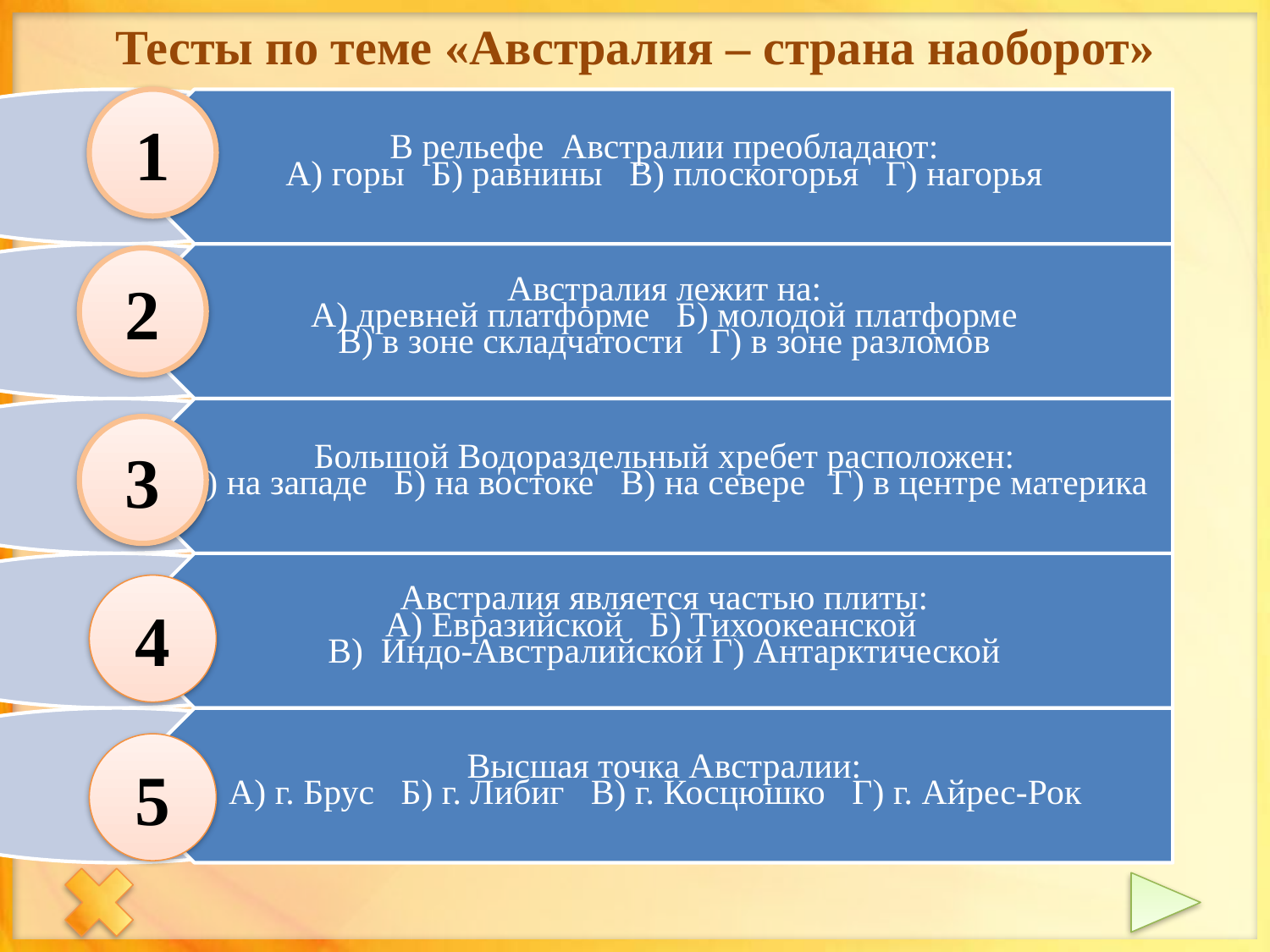

Тесты по теме «Австралия – страна наоборот»
В рельефе  Австралии преобладают:
А) горы   Б) равнины   В) плоскогорья   Г) нагорья
Австралия является частью плиты:
А) Евразийской   Б) Тихоокеанской
В)  Индо-Австралийской Г) Антарктической
Высшая точка Австралии:
А) г. Брус   Б) г. Либиг   В) г. Косцюшко   Г) г. Айрес-Рок
Австралия лежит на:
А) древней платформе   Б) молодой платформе
В) в зоне складчатости   Г) в зоне разломов
Большой Водораздельный хребет расположен:
А) на западе   Б) на востоке   В) на севере   Г) в центре материка
1
2
3
4
5